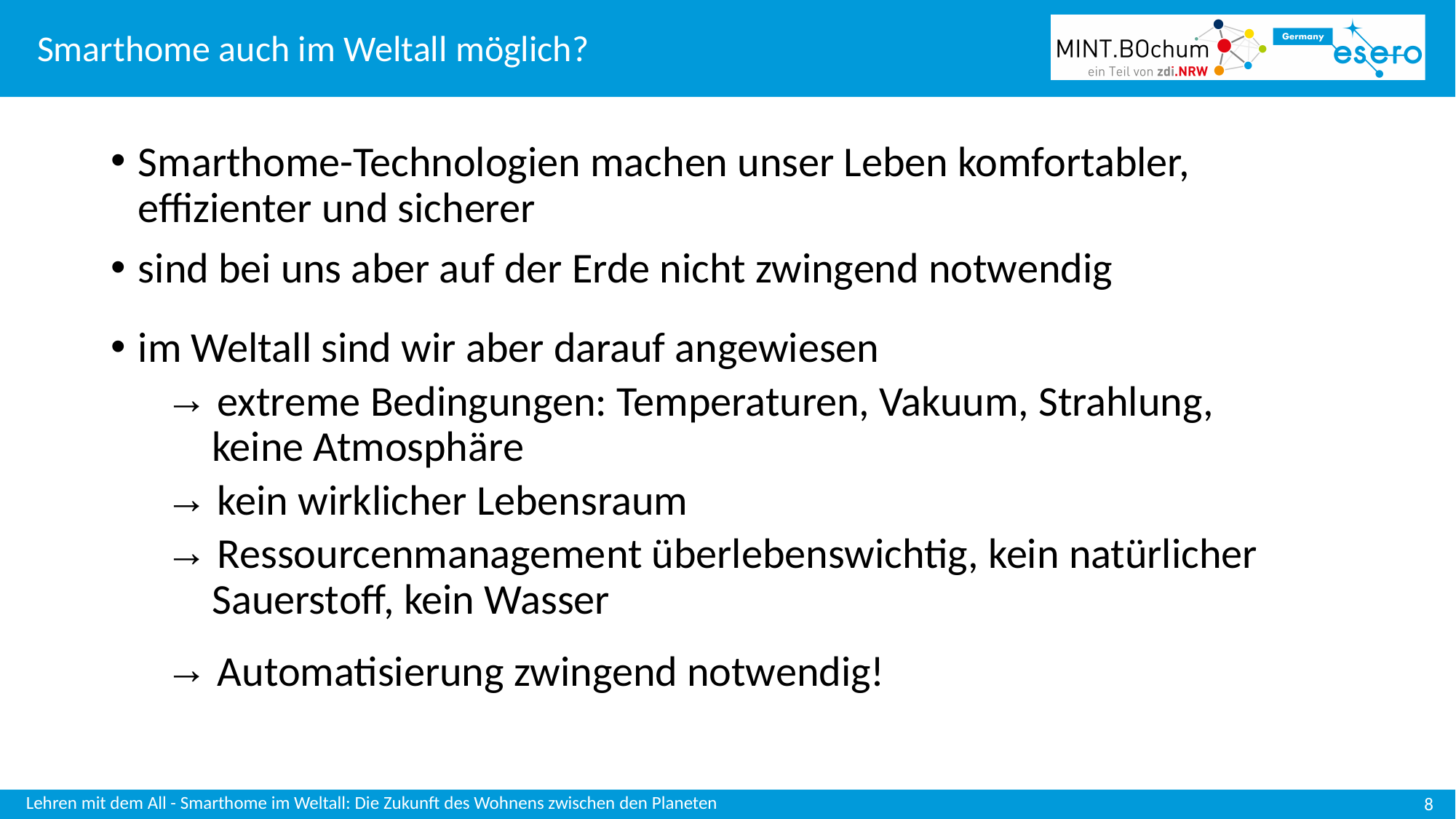

# Smarthome auch im Weltall möglich?
Smarthome-Technologien machen unser Leben komfortabler, effizienter und sicherer
sind bei uns aber auf der Erde nicht zwingend notwendig
im Weltall sind wir aber darauf angewiesen
 extreme Bedingungen: Temperaturen, Vakuum, Strahlung,
  keine Atmosphäre
 kein wirklicher Lebensraum
 Ressourcenmanagement überlebenswichtig, kein natürlicher
  Sauerstoff, kein Wasser
 Automatisierung zwingend notwendig!